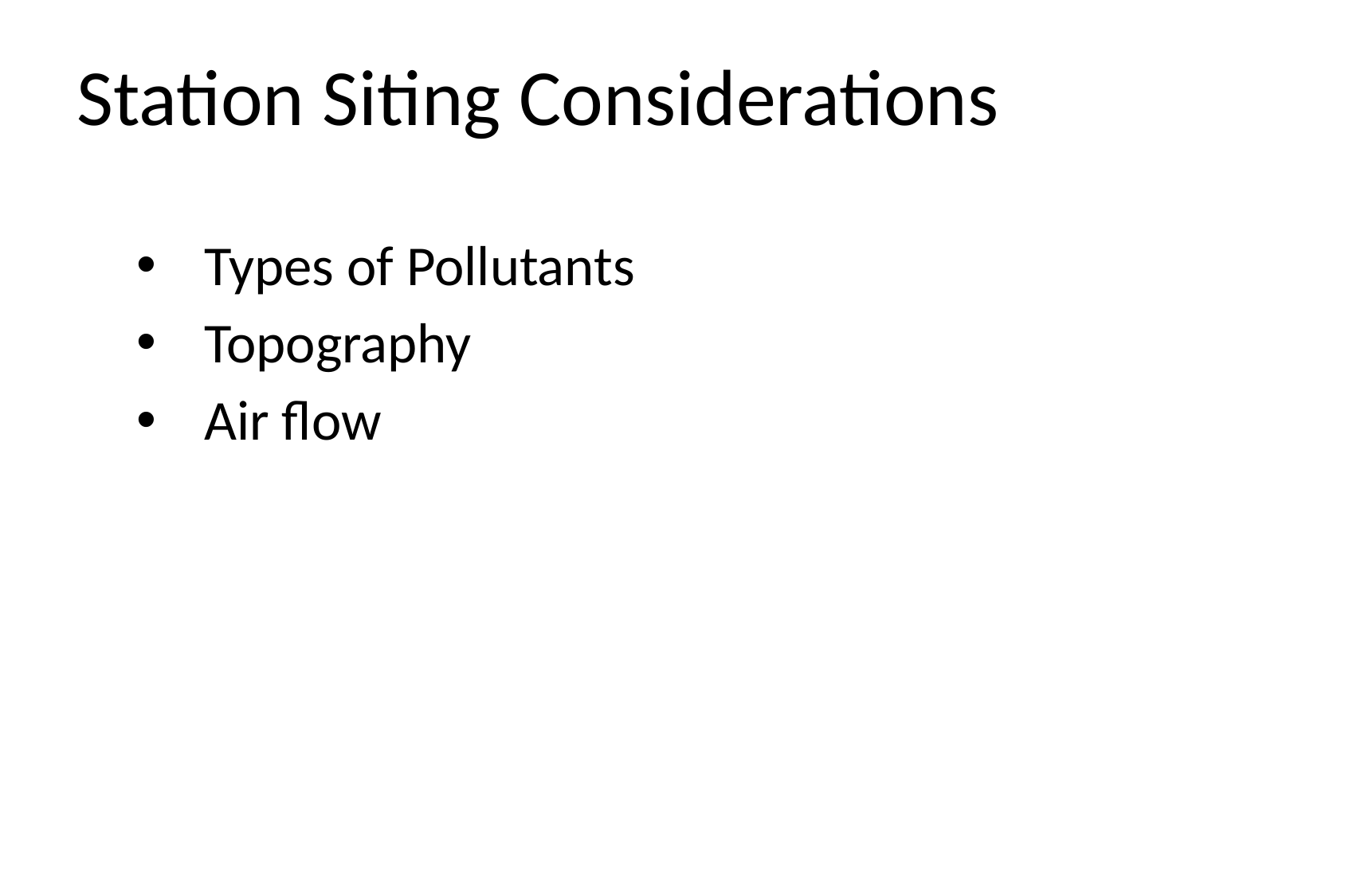

# Station Siting Considerations

Types of Pollutants
Topography
Air flow